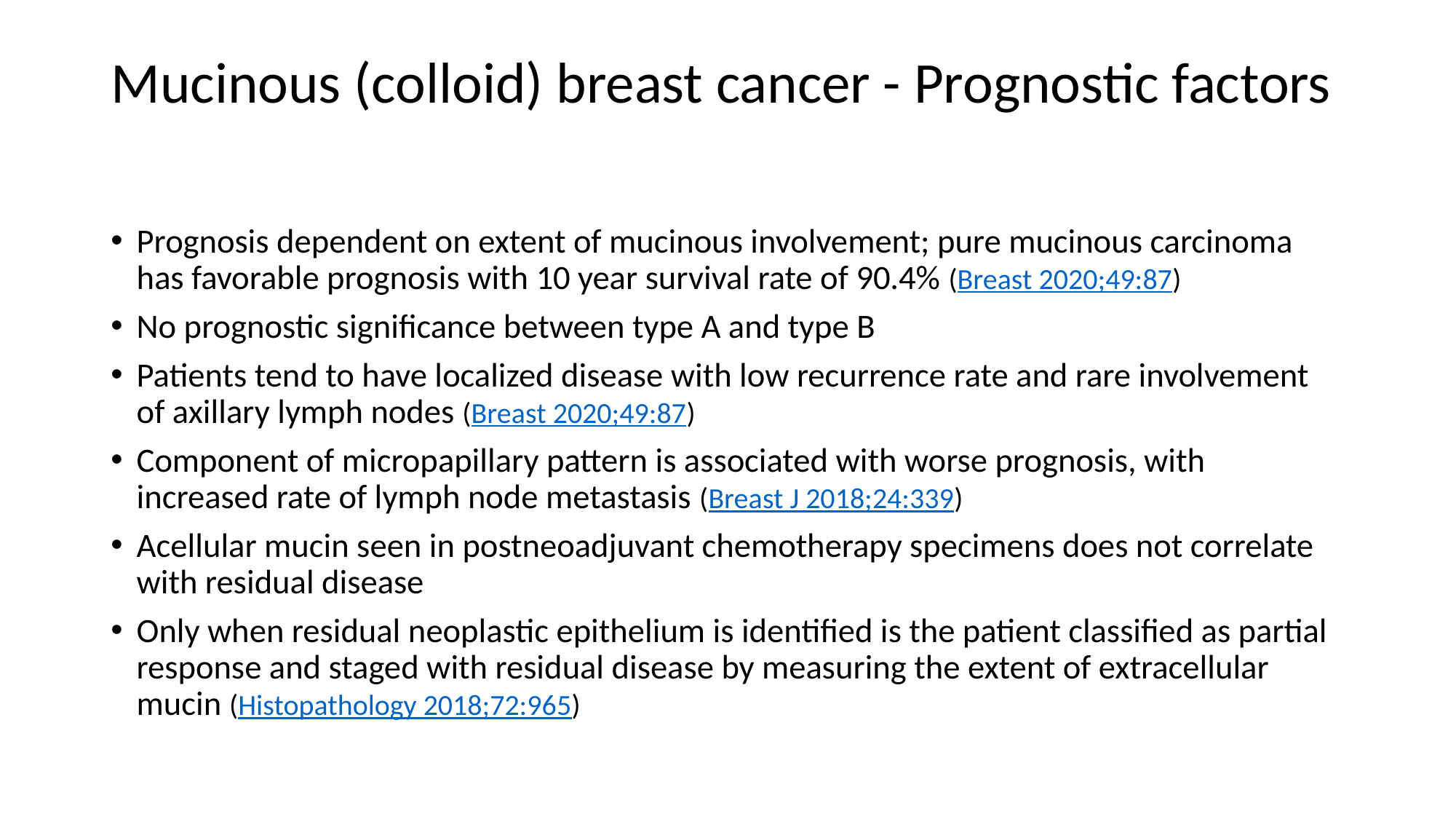

# Mucinous (colloid) breast cancer - Prognostic factors
Prognosis dependent on extent of mucinous involvement; pure mucinous carcinoma has favorable prognosis with 10 year survival rate of 90.4% (Breast 2020;49:87)
No prognostic significance between type A and type B
Patients tend to have localized disease with low recurrence rate and rare involvement of axillary lymph nodes (Breast 2020;49:87)
Component of micropapillary pattern is associated with worse prognosis, with increased rate of lymph node metastasis (Breast J 2018;24:339)
Acellular mucin seen in postneoadjuvant chemotherapy specimens does not correlate with residual disease
Only when residual neoplastic epithelium is identified is the patient classified as partial response and staged with residual disease by measuring the extent of extracellular mucin (Histopathology 2018;72:965)